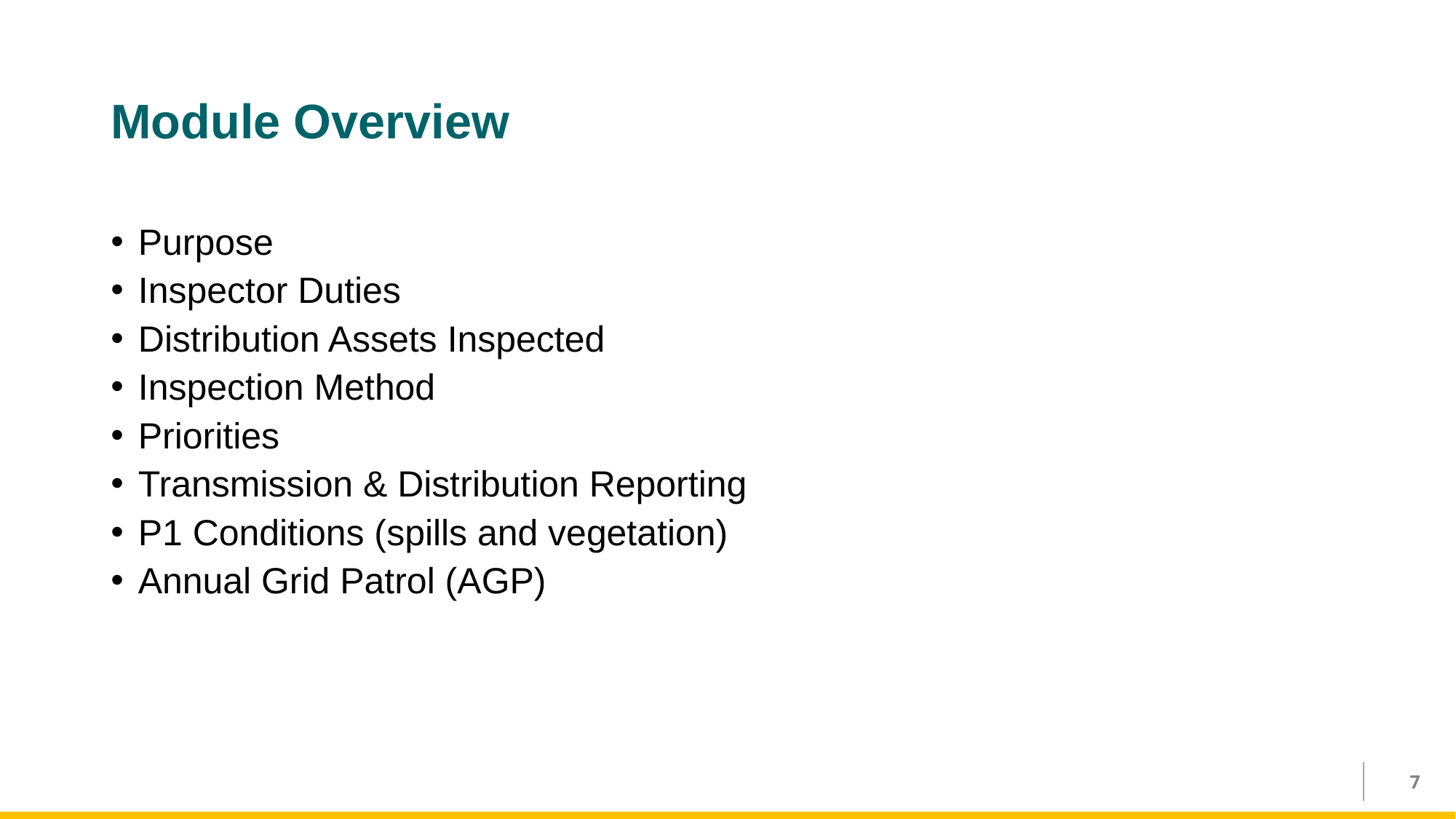

# Module Overview
Purpose
Inspector Duties
Distribution Assets Inspected
Inspection Method
Priorities
Transmission & Distribution Reporting
P1 Conditions (spills and vegetation)
Annual Grid Patrol (AGP)